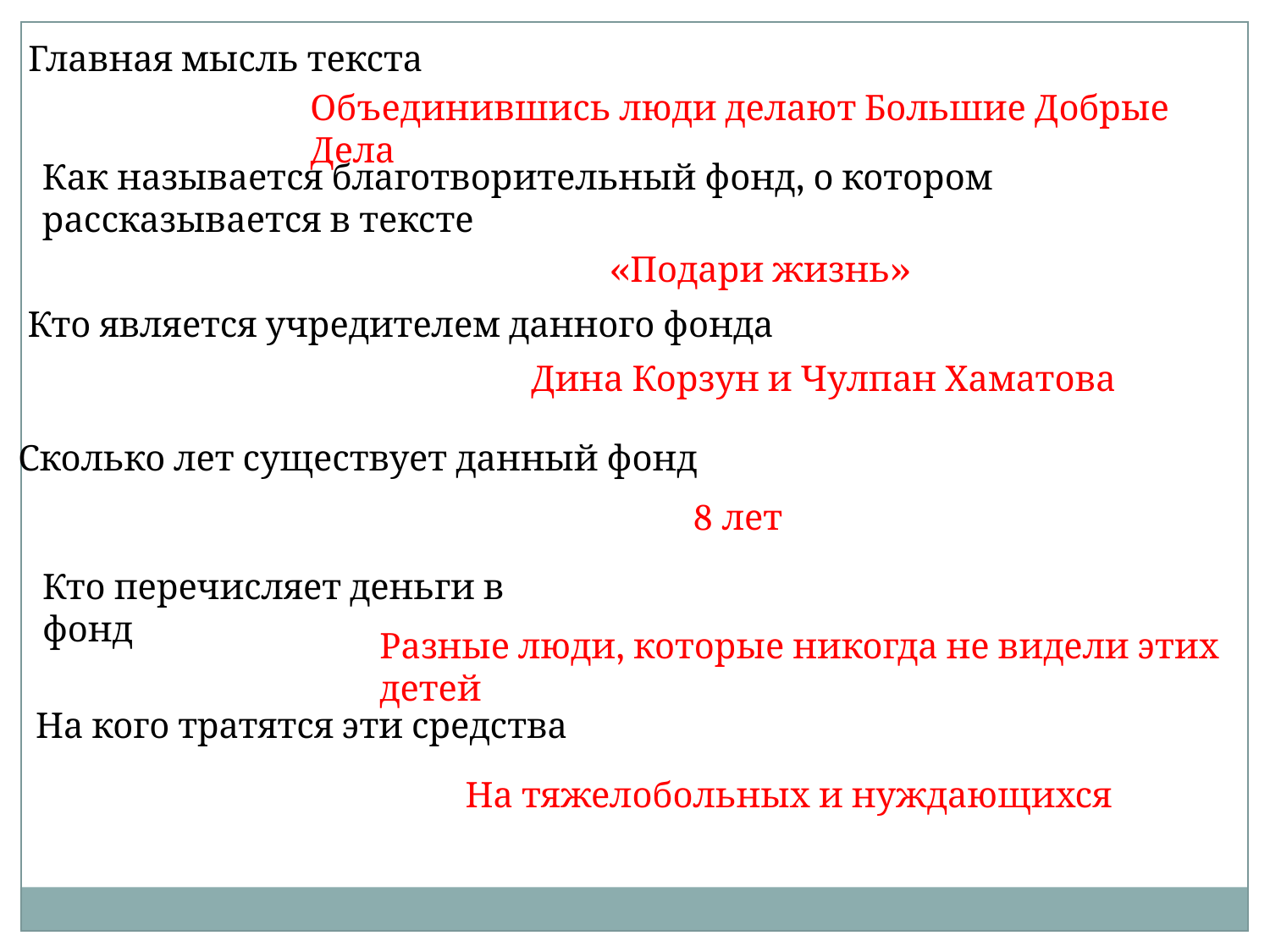

Главная мысль текста
Объединившись люди делают Большие Добрые Дела
Как называется благотворительный фонд, о котором рассказывается в тексте

«Подари жизнь»

  Кто является учредителем данного фонда

Дина Корзун и Чулпан Хаматова

Сколько лет существует данный фонд

         8 лет

Кто перечисляет деньги в фонд

Разные люди, которые никогда не видели этих детей

На кого тратятся эти средства

На тяжелобольных и нуждающихся